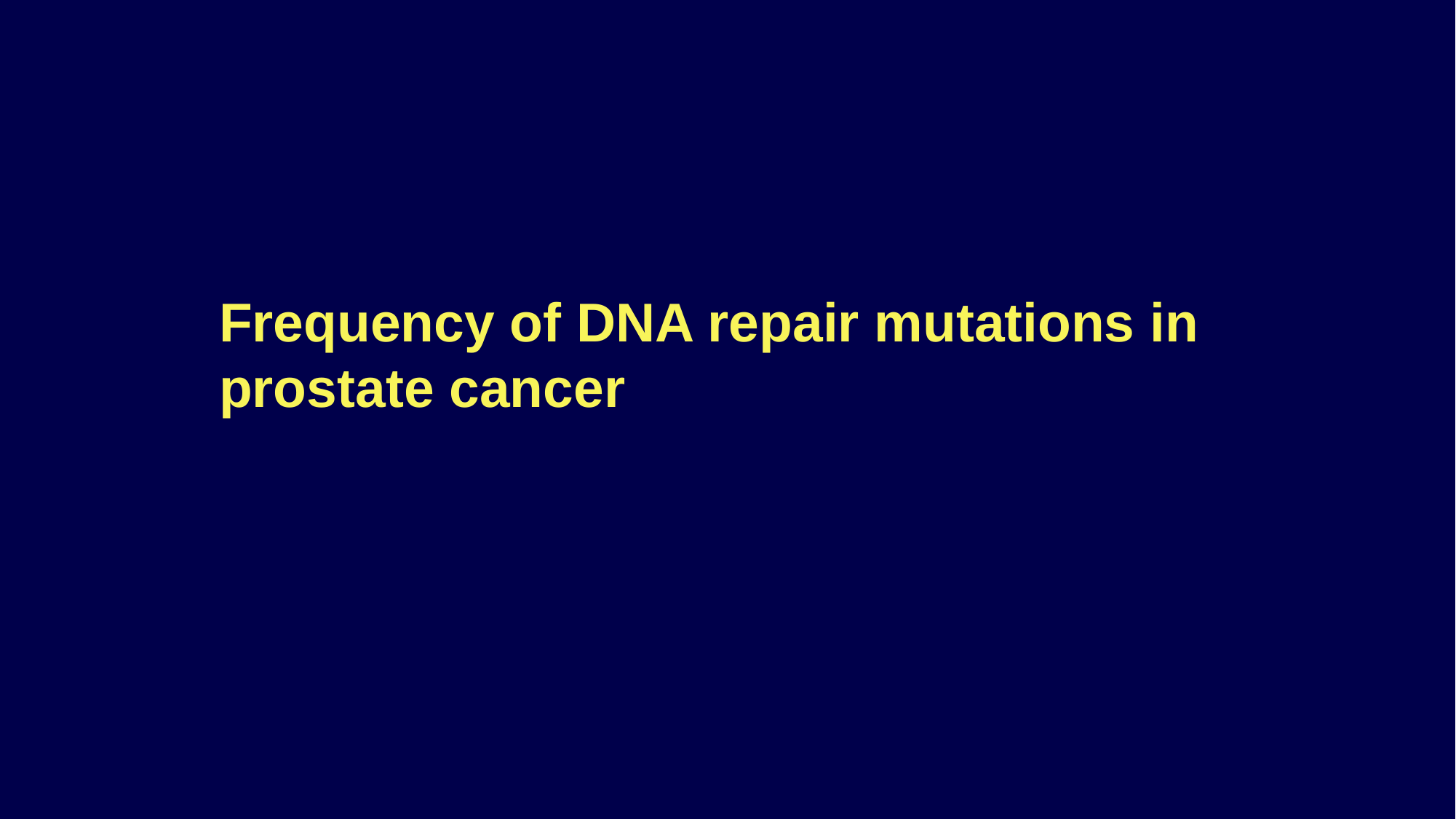

# Frequency of DNA repair mutations in prostate cancer